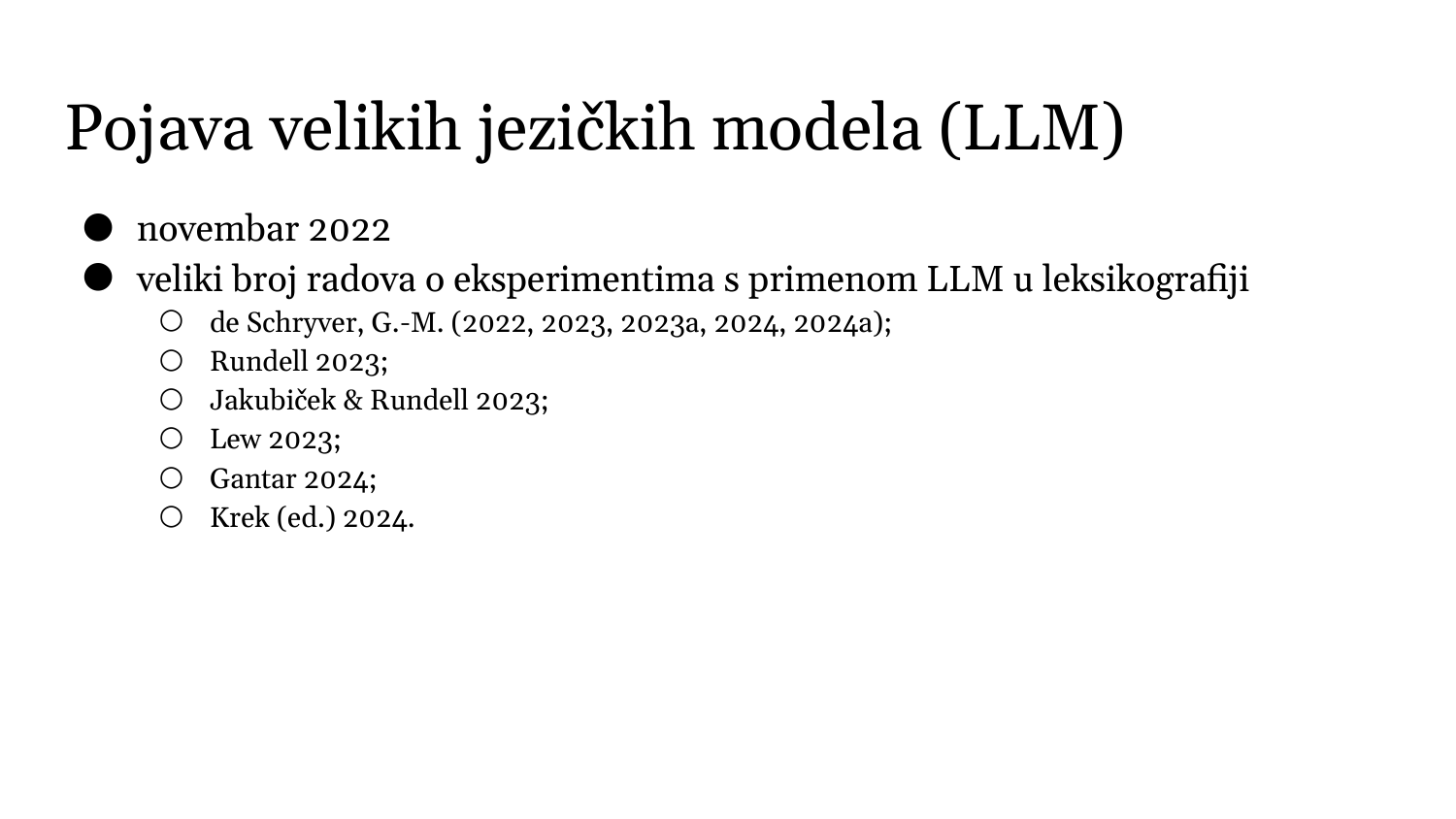

# Pojava velikih jezičkih modela (LLM)
novembar 2022
veliki broj radova o eksperimentima s primenom LLM u leksikografiji
de Schryver, G.-M. (2022, 2023, 2023a, 2024, 2024a);
Rundell 2023;
Jakubiček & Rundell 2023;
Lew 2023;
Gantar 2024;
Krek (ed.) 2024.